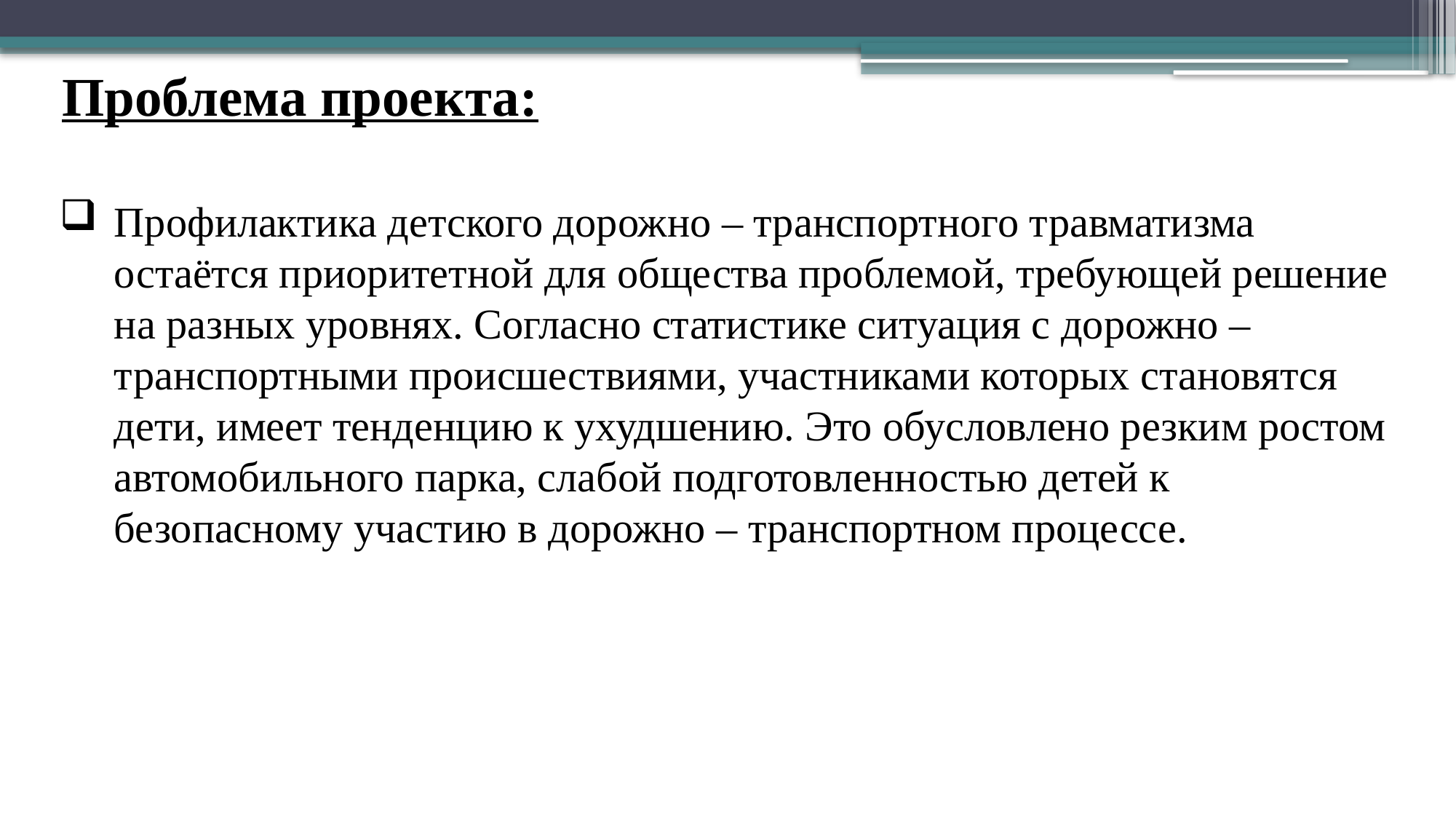

Проблема проекта:
Профилактика детского дорожно – транспортного травматизма остаётся приоритетной для общества проблемой, требующей решение на разных уровнях. Согласно статистике ситуация с дорожно – транспортными происшествиями, участниками которых становятся дети, имеет тенденцию к ухудшению. Это обусловлено резким ростом автомобильного парка, слабой подготовленностью детей к безопасному участию в дорожно – транспортном процессе.